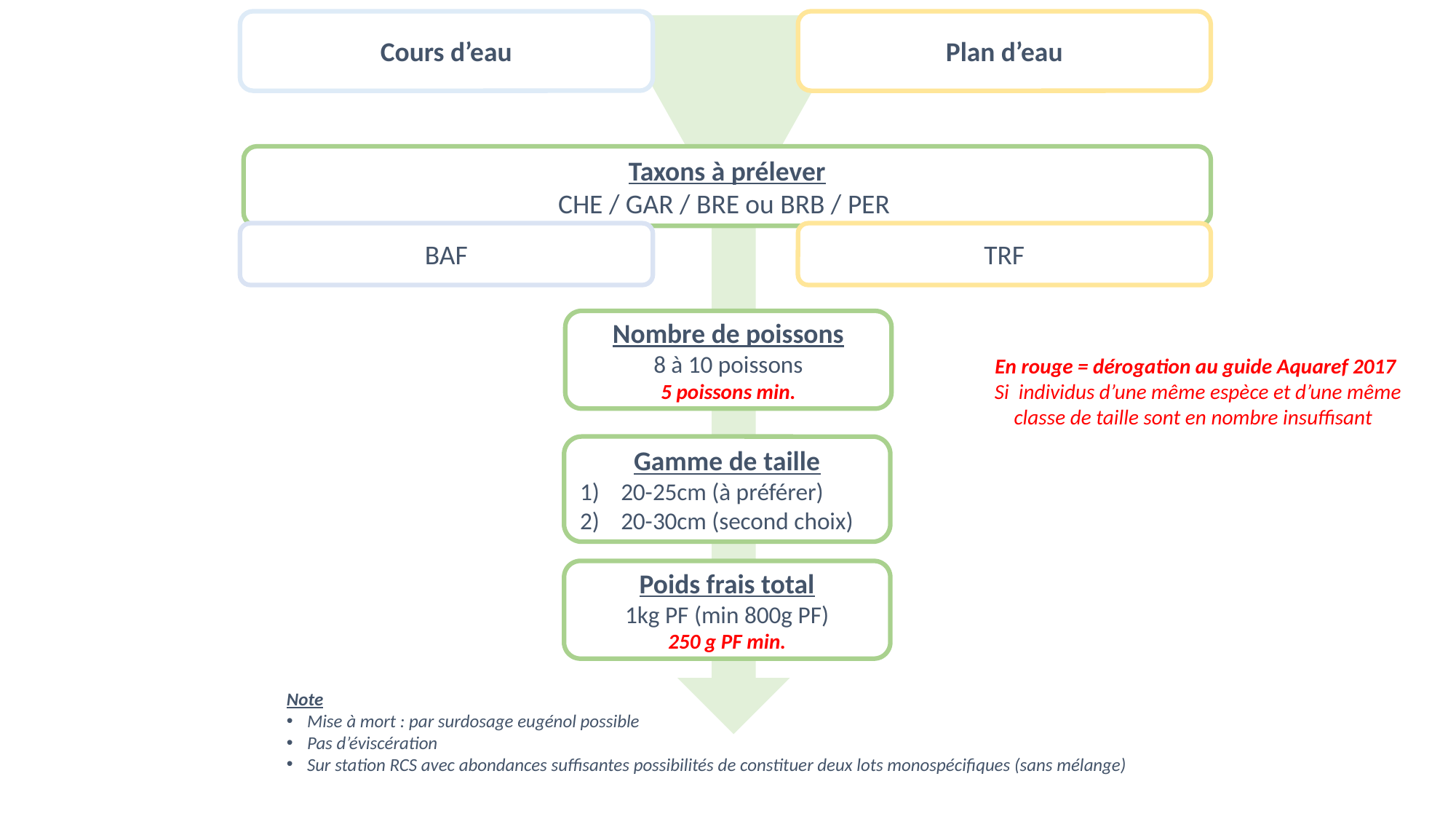

Cours d’eau
Plan d’eau

Taxons à prélever
CHE / GAR / BRE ou BRB / PER
TRF
BAF
Nombre de poissons
8 à 10 poissons
5 poissons min.
En rouge = dérogation au guide Aquaref 2017
 Si  individus d’une même espèce et d’une même classe de taille sont en nombre insuffisant
Gamme de taille
20-25cm (à préférer)
20-30cm (second choix)
Poids frais total
1kg PF (min 800g PF)
250 g PF min.
Note
Mise à mort : par surdosage eugénol possible
Pas d’éviscération
Sur station RCS avec abondances suffisantes possibilités de constituer deux lots monospécifiques (sans mélange)